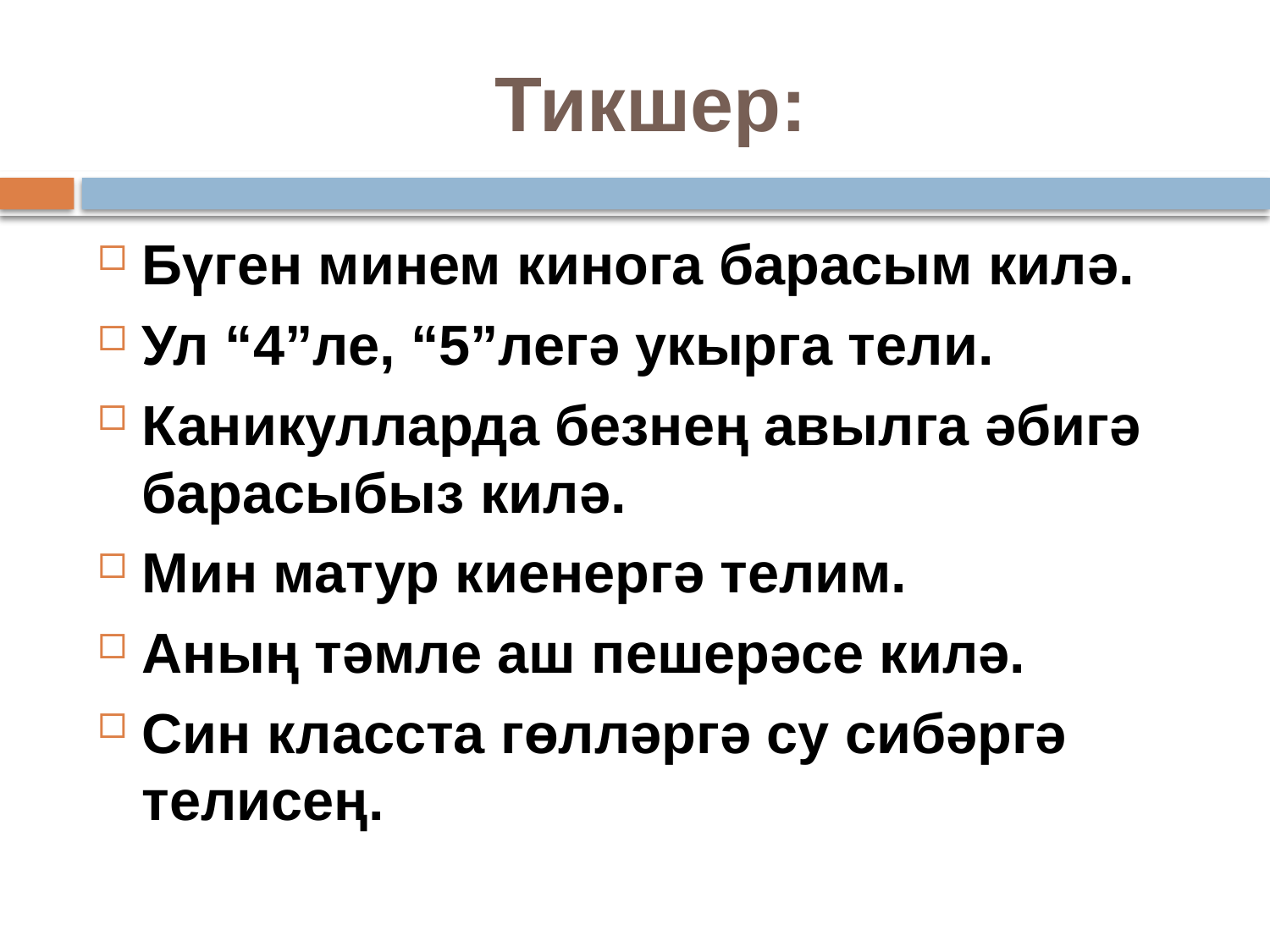

# Тикшер:
Бүген минем кинога барасым килә.
Ул “4”ле, “5”легә укырга тели.
Каникулларда безнең авылга әбигә барасыбыз килә.
Мин матур киенергә телим.
Аның тәмле аш пешерәсе килә.
Син класста гөлләргә су сибәргә телисең.